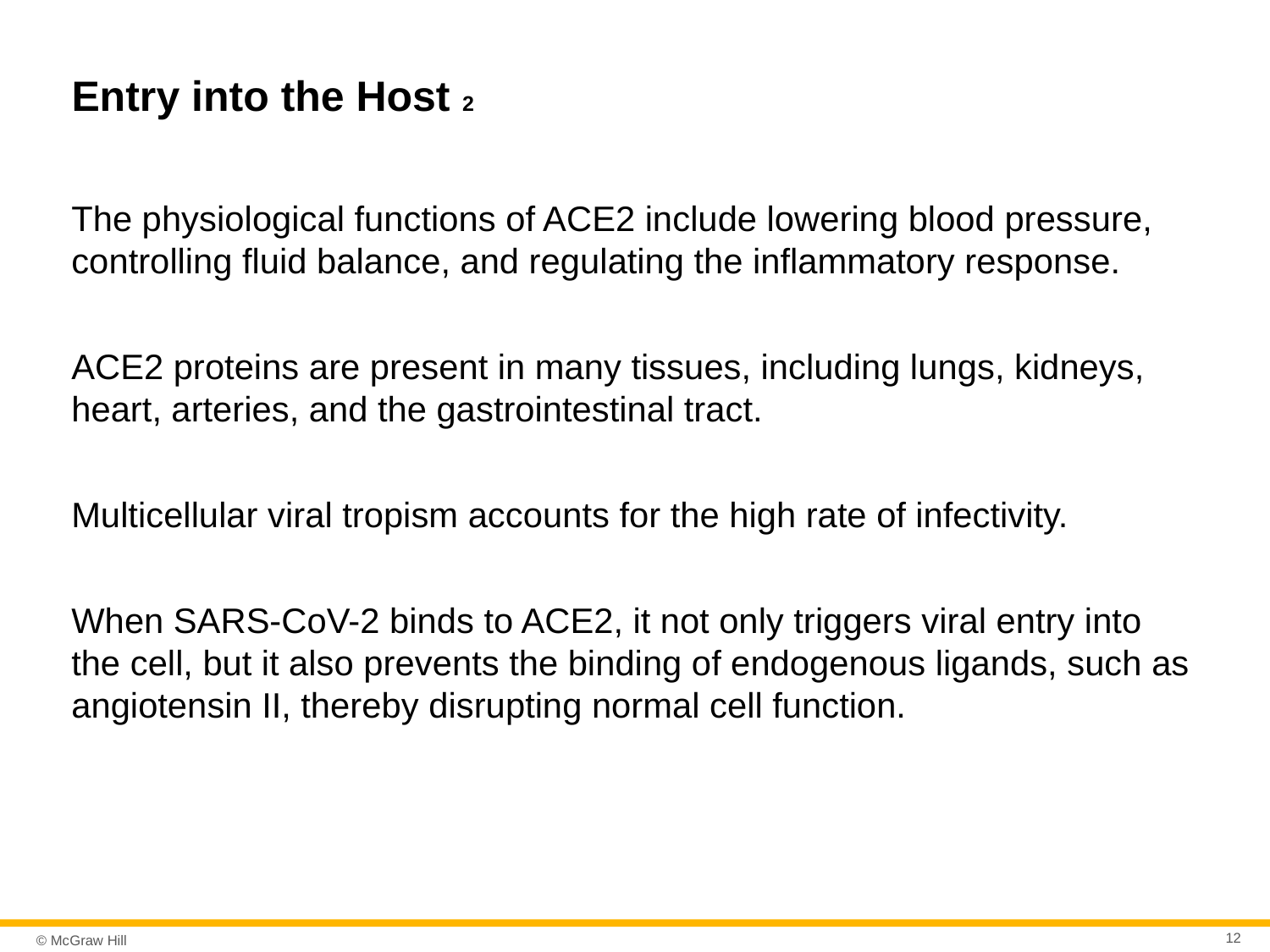

# Entry into the Host 2
The physiological functions of ACE2 include lowering blood pressure, controlling fluid balance, and regulating the inflammatory response.
ACE2 proteins are present in many tissues, including lungs, kidneys, heart, arteries, and the gastrointestinal tract.
Multicellular viral tropism accounts for the high rate of infectivity.
When SARS-CoV-2 binds to ACE2, it not only triggers viral entry into the cell, but it also prevents the binding of endogenous ligands, such as angiotensin II, thereby disrupting normal cell function.